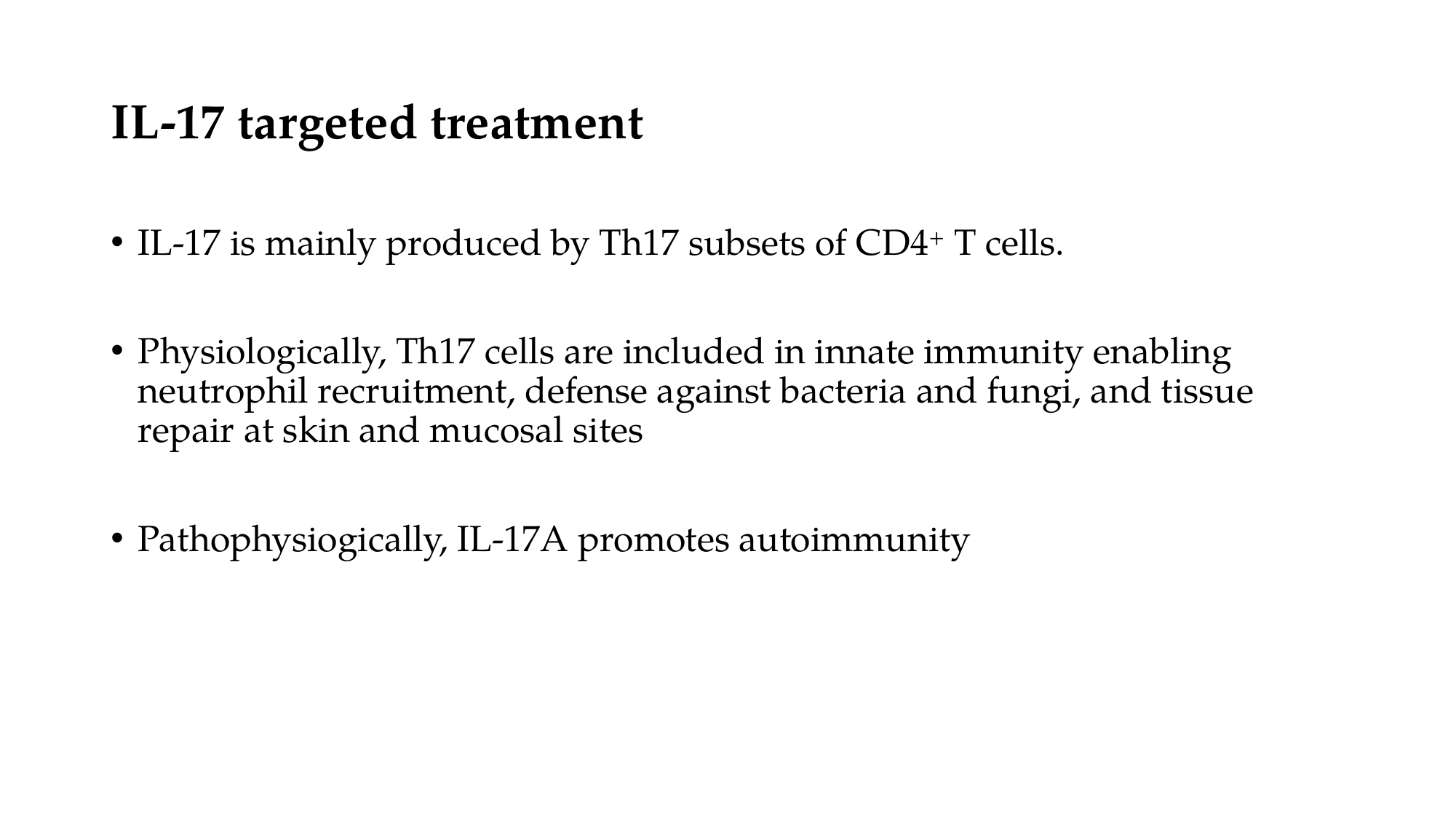

# IL-17 targeted treatment
IL-17 is mainly produced by Th17 subsets of CD4+ T cells.

Physiologically, Th17 cells are included in innate immunity enabling neutrophil recruitment, defense against bacteria and fungi, and tissue repair at skin and mucosal sites

Pathophysiogically, IL-17A promotes autoimmunity